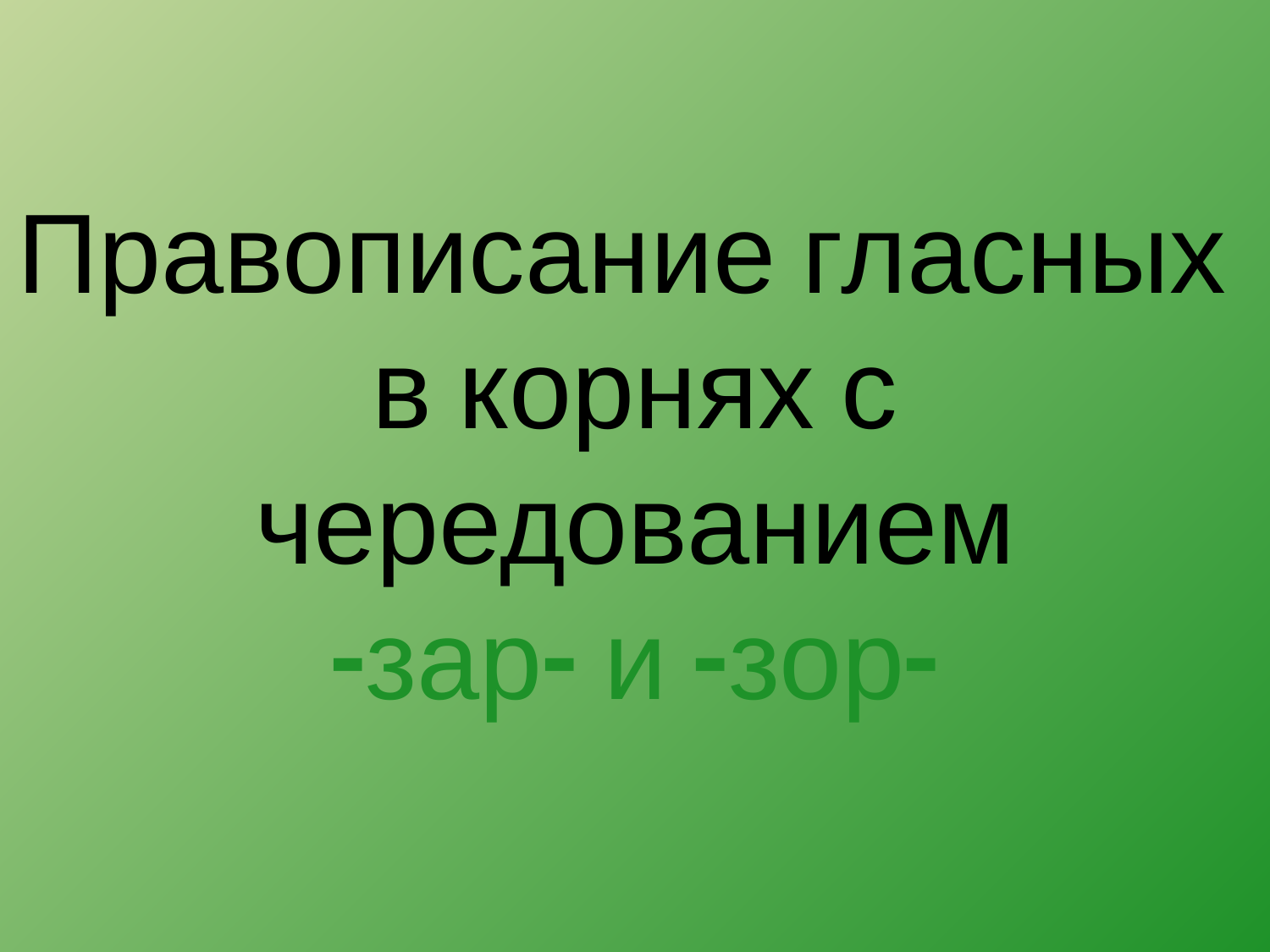

# Правописание гласных  в корнях с чередованием -зар- и -зор-